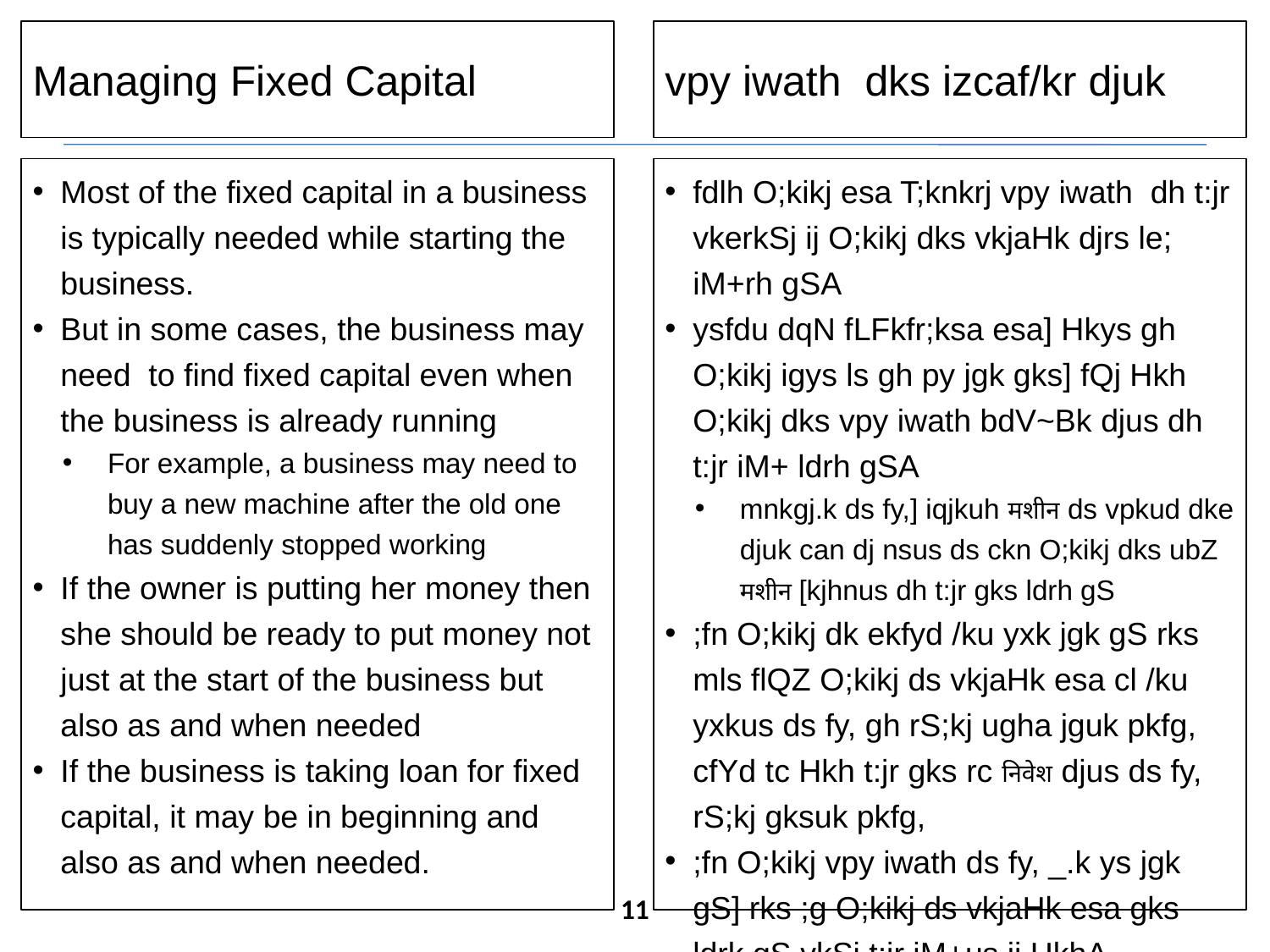

Managing Fixed Capital
vpy iwath  dks izcaf/kr djuk
Most of the fixed capital in a business is typically needed while starting the business.
But in some cases, the business may need  to find fixed capital even when the business is already running
For example, a business may need to buy a new machine after the old one has suddenly stopped working
If the owner is putting her money then she should be ready to put money not just at the start of the business but also as and when needed
If the business is taking loan for fixed capital, it may be in beginning and also as and when needed.
fdlh O;kikj esa T;knkrj vpy iwath  dh t:jr vkerkSj ij O;kikj dks vkjaHk djrs le; iM+rh gSA
ysfdu dqN fLFkfr;ksa esa] Hkys gh O;kikj igys ls gh py jgk gks] fQj Hkh O;kikj dks vpy iwath bdV~Bk djus dh t:jr iM+ ldrh gSA
mnkgj.k ds fy,] iqjkuh मशीन ds vpkud dke djuk can dj nsus ds ckn O;kikj dks ubZ मशीन [kjhnus dh t:jr gks ldrh gS
;fn O;kikj dk ekfyd /ku yxk jgk gS rks mls flQZ O;kikj ds vkjaHk esa cl /ku yxkus ds fy, gh rS;kj ugha jguk pkfg, cfYd tc Hkh t:jr gks rc निवेश djus ds fy, rS;kj gksuk pkfg,
;fn O;kikj vpy iwath ds fy, _.k ys jgk gS] rks ;g O;kikj ds vkjaHk esa gks ldrk gS vkSj t:jr iM+us ij HkhA
11